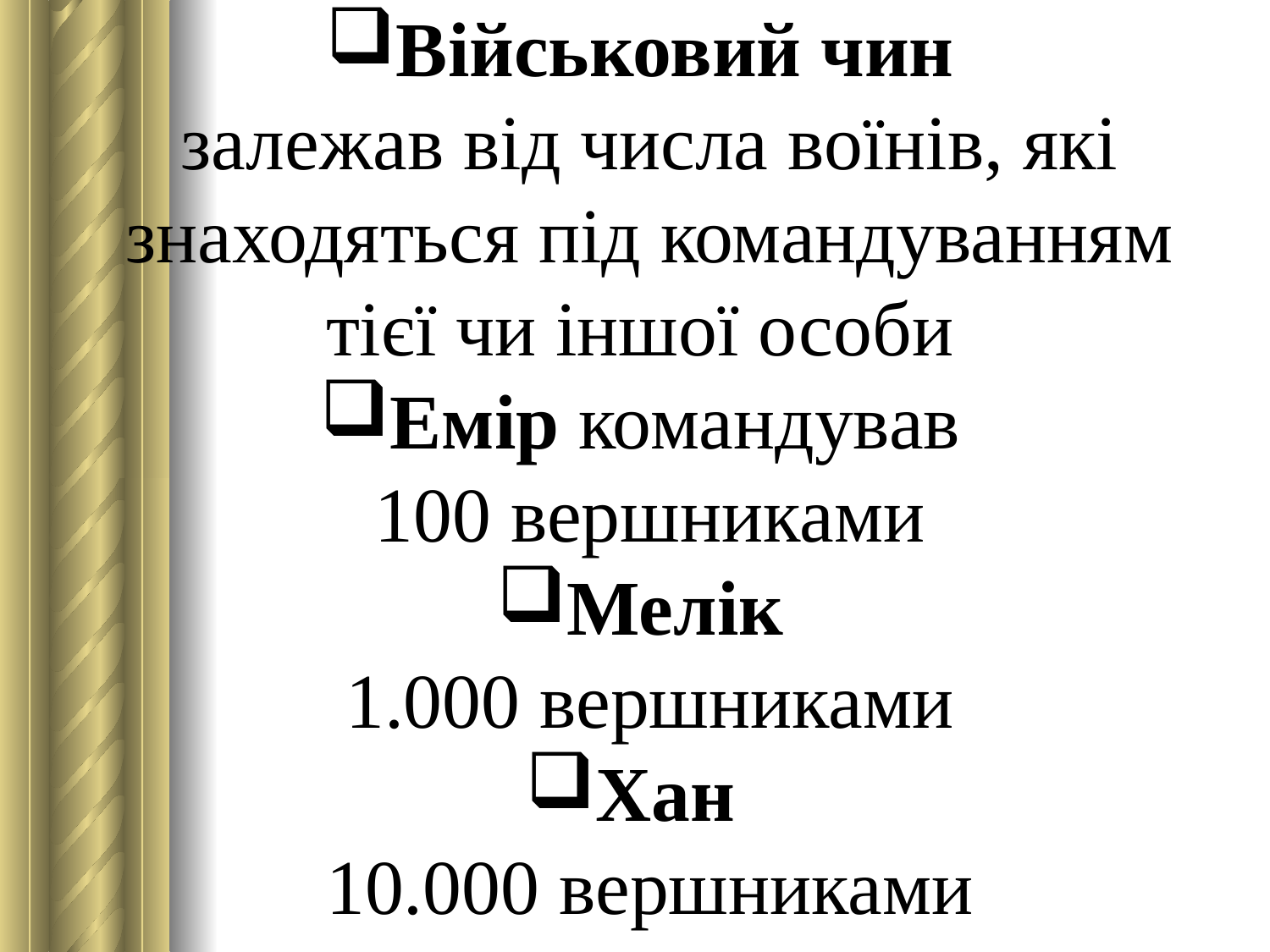

Військовий чин
залежав від числа воїнів, які знаходяться під командуванням тієї чи іншої особи
Емір коман­дував
100 вершниками
Мелік
1.000 вершниками
Хан
10.000 вершниками